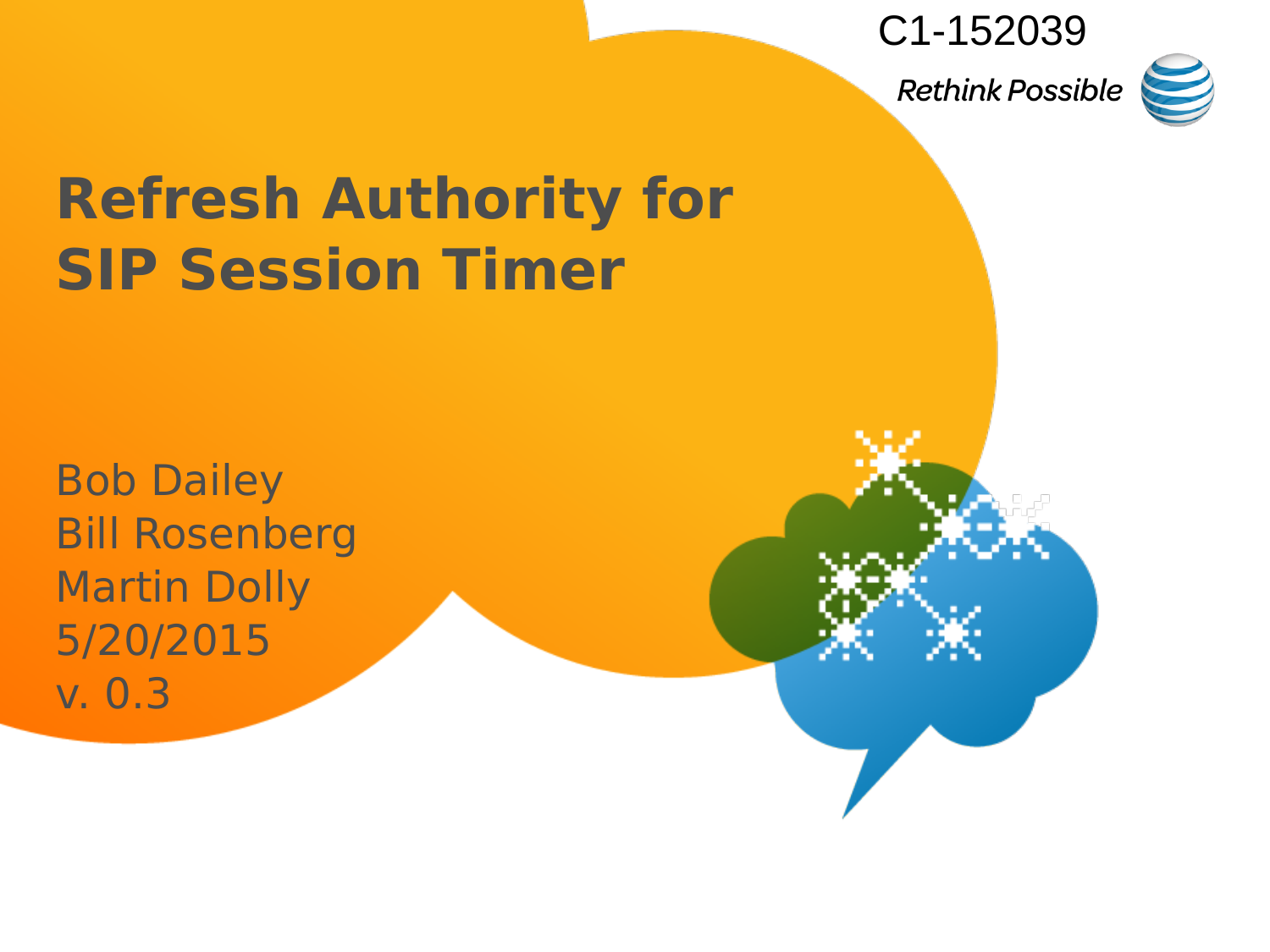

C1-152039
# Refresh Authority for SIP Session Timer
Bob Dailey
Bill Rosenberg
Martin Dolly
5/20/2015
v. 0.3